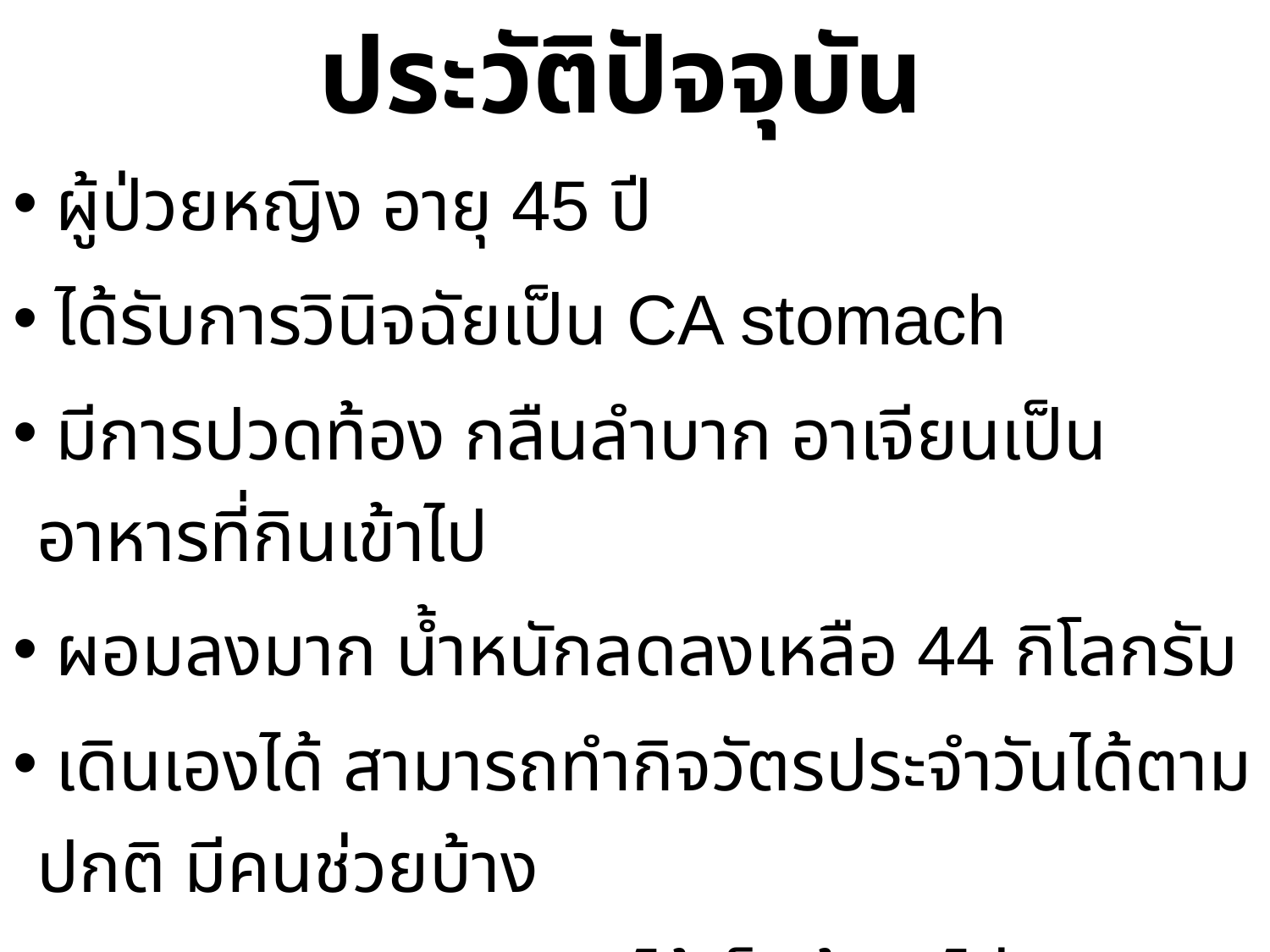

# ประวัติปัจจุบัน
 ผู้ป่วยหญิง อายุ 45 ปี
 ได้รับการวินิจฉัยเป็น CA stomach
 มีการปวดท้อง กลืนลำบาก อาเจียนเป็นอาหารที่กินเข้าไป
 ผอมลงมาก น้ำหนักลดลงเหลือ 44 กิโลกรัม
 เดินเองได้ สามารถทำกิจวัตรประจำวันได้ตามปกติ มีคนช่วยบ้าง
ปัจจุบันกินอาหารเหลวได้เล็กน้อย ไม่สามารถกินอาหารปกติได้
ปฏิเสธโรคประจำตัว ไม่เคยผ่าตัด ไม่แพ้ยา